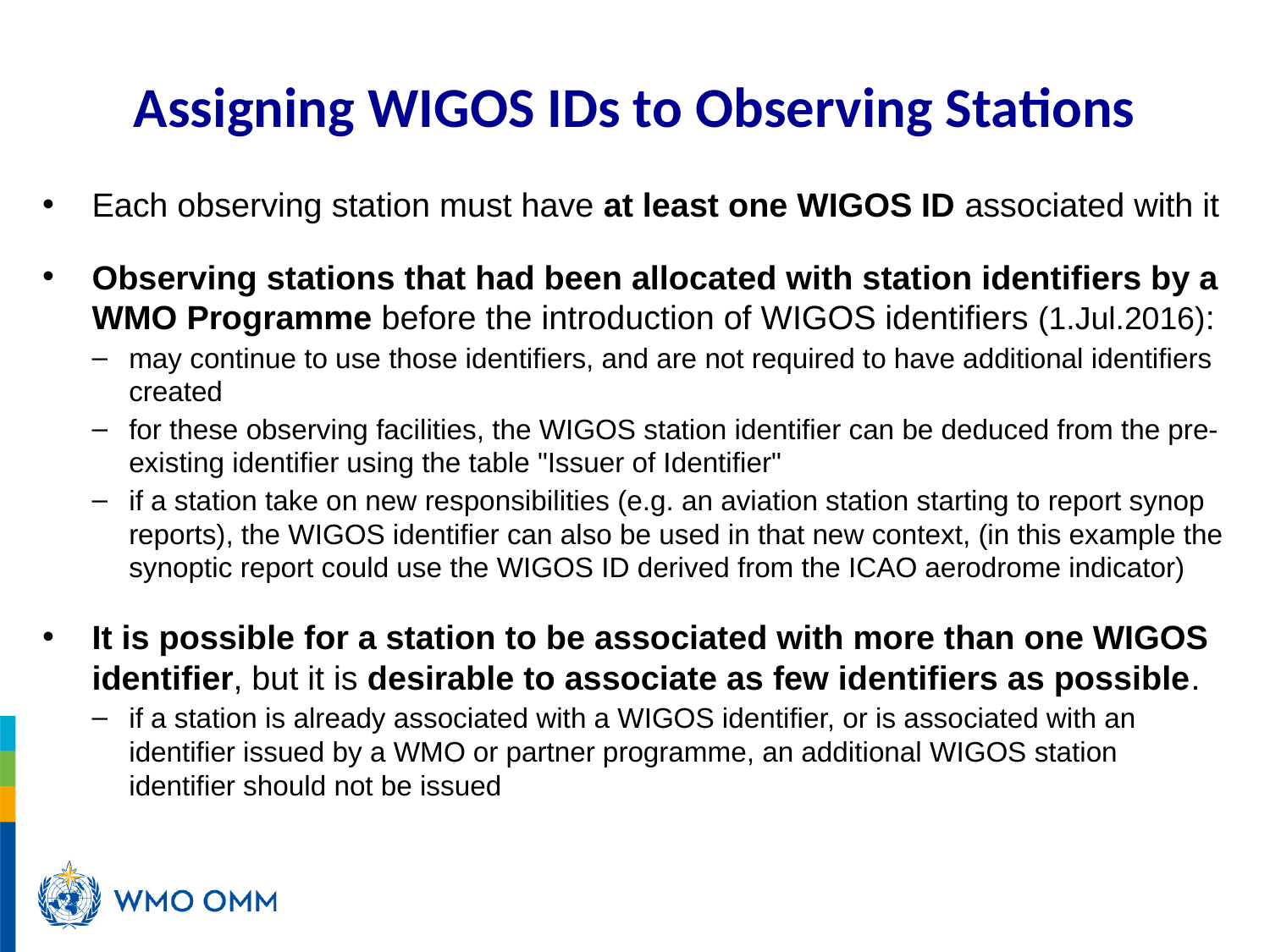

# Assigning WIGOS IDs to Observing Stations
Each observing station must have at least one WIGOS ID associated with it

Observing stations that had been allocated with station identifiers by a WMO Programme before the introduction of WIGOS identifiers (1.Jul.2016):
may continue to use those identifiers, and are not required to have additional identifiers created
for these observing facilities, the WIGOS station identifier can be deduced from the pre-existing identifier using the table "Issuer of Identifier"
if a station take on new responsibilities (e.g. an aviation station starting to report synop reports), the WIGOS identifier can also be used in that new context, (in this example the synoptic report could use the WIGOS ID derived from the ICAO aerodrome indicator)

It is possible for a station to be associated with more than one WIGOS identifier, but it is desirable to associate as few identifiers as possible.
if a station is already associated with a WIGOS identifier, or is associated with an identifier issued by a WMO or partner programme, an additional WIGOS station identifier should not be issued